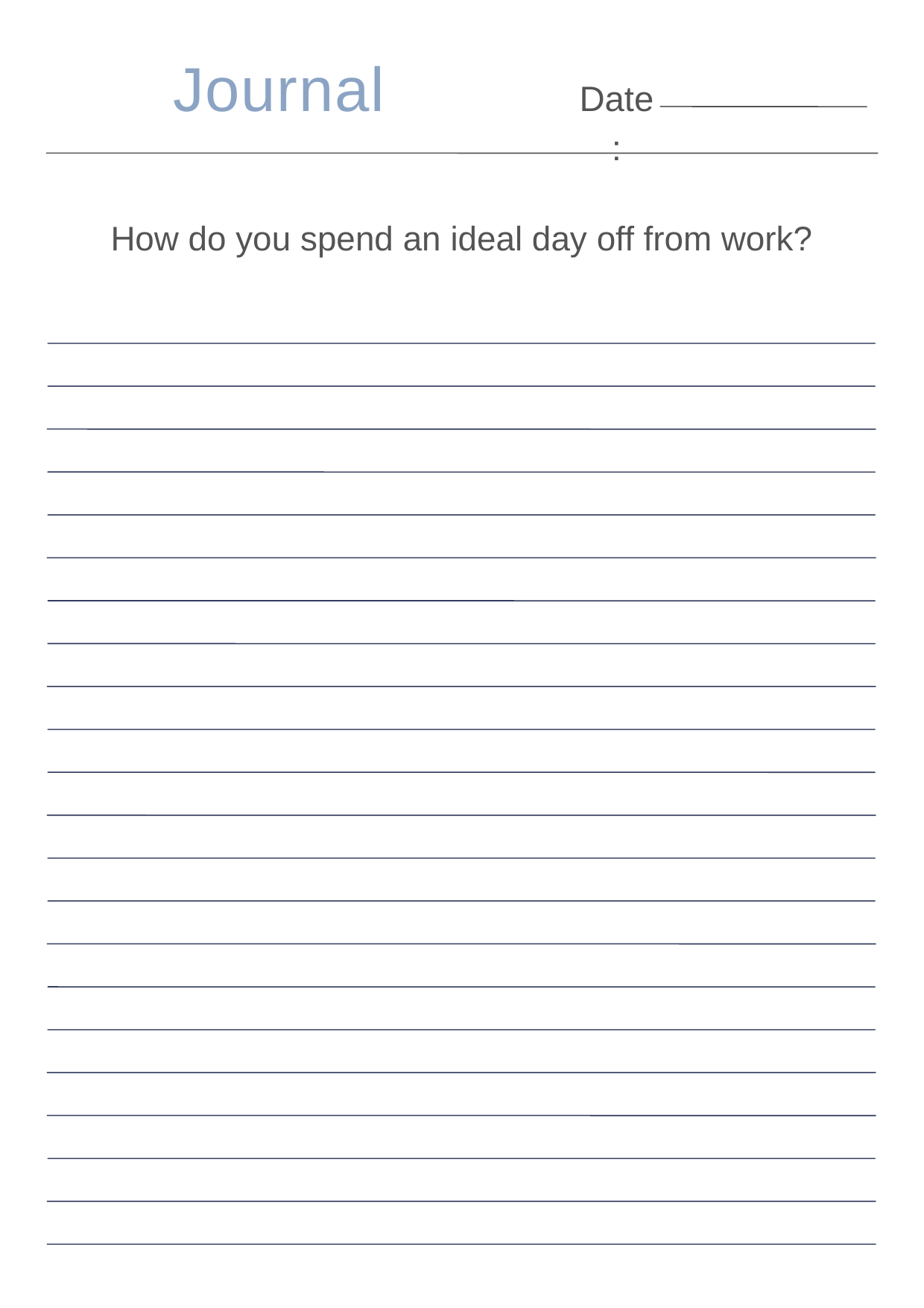

Journal
Date:

How do you spend an ideal day off from work?